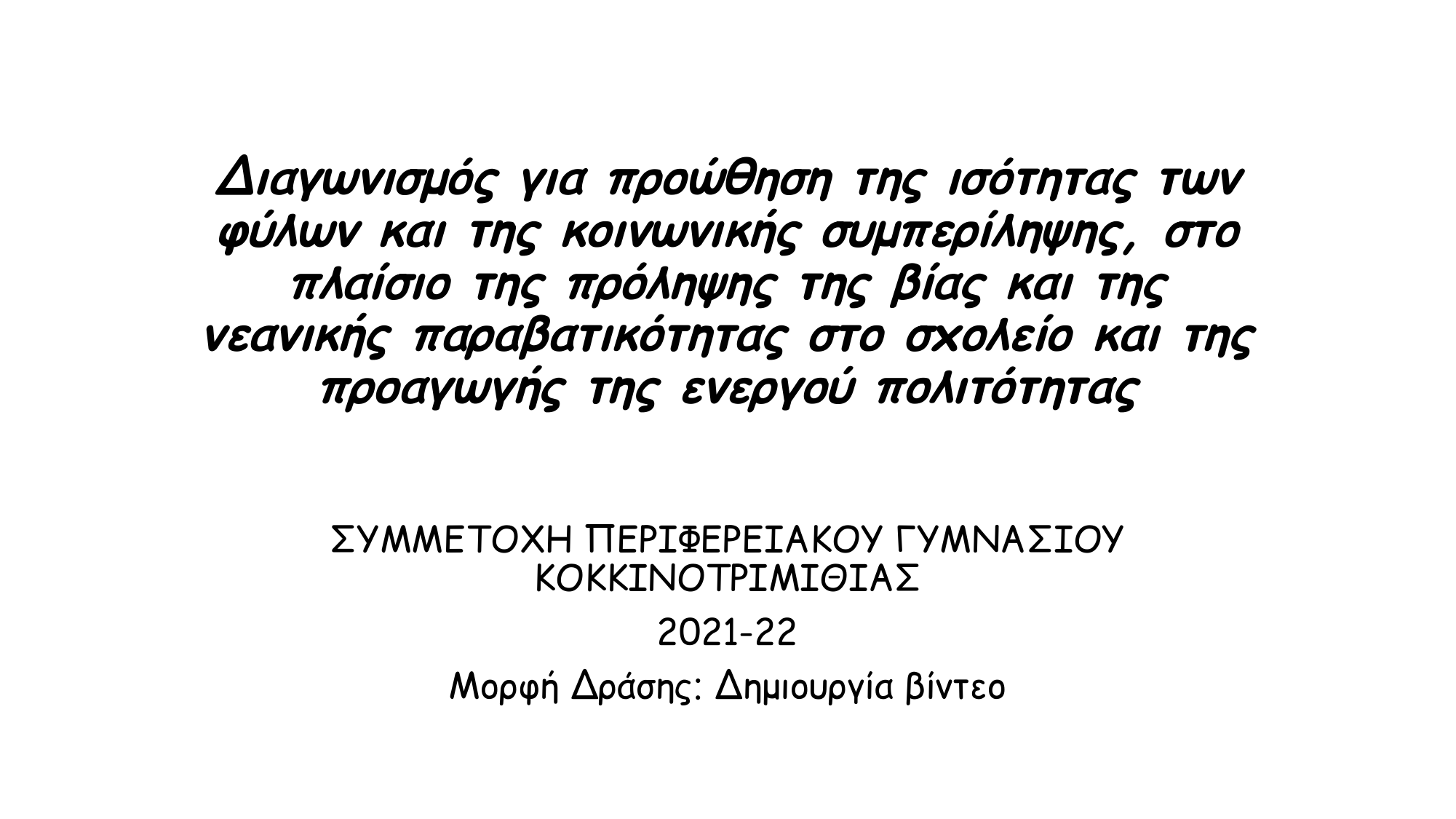

# Διαγωνισμός για προώθηση της ισότητας των φύλων και της κοινωνικής συμπερίληψης, στο πλαίσιο της πρόληψης της βίας και της νεανικής παραβατικότητας στο σχολείο και της προαγωγής της ενεργού πολιτότητας
ΣΥΜΜΕΤΟΧΗ ΠΕΡΙΦΕΡΕΙΑΚΟΥ ΓΥΜΝΑΣΙΟΥ ΚΟΚΚΙΝΟΤΡΙΜΙΘΙΑΣ
2021-22
Μορφή Δράσης: Δημιουργία βίντεο